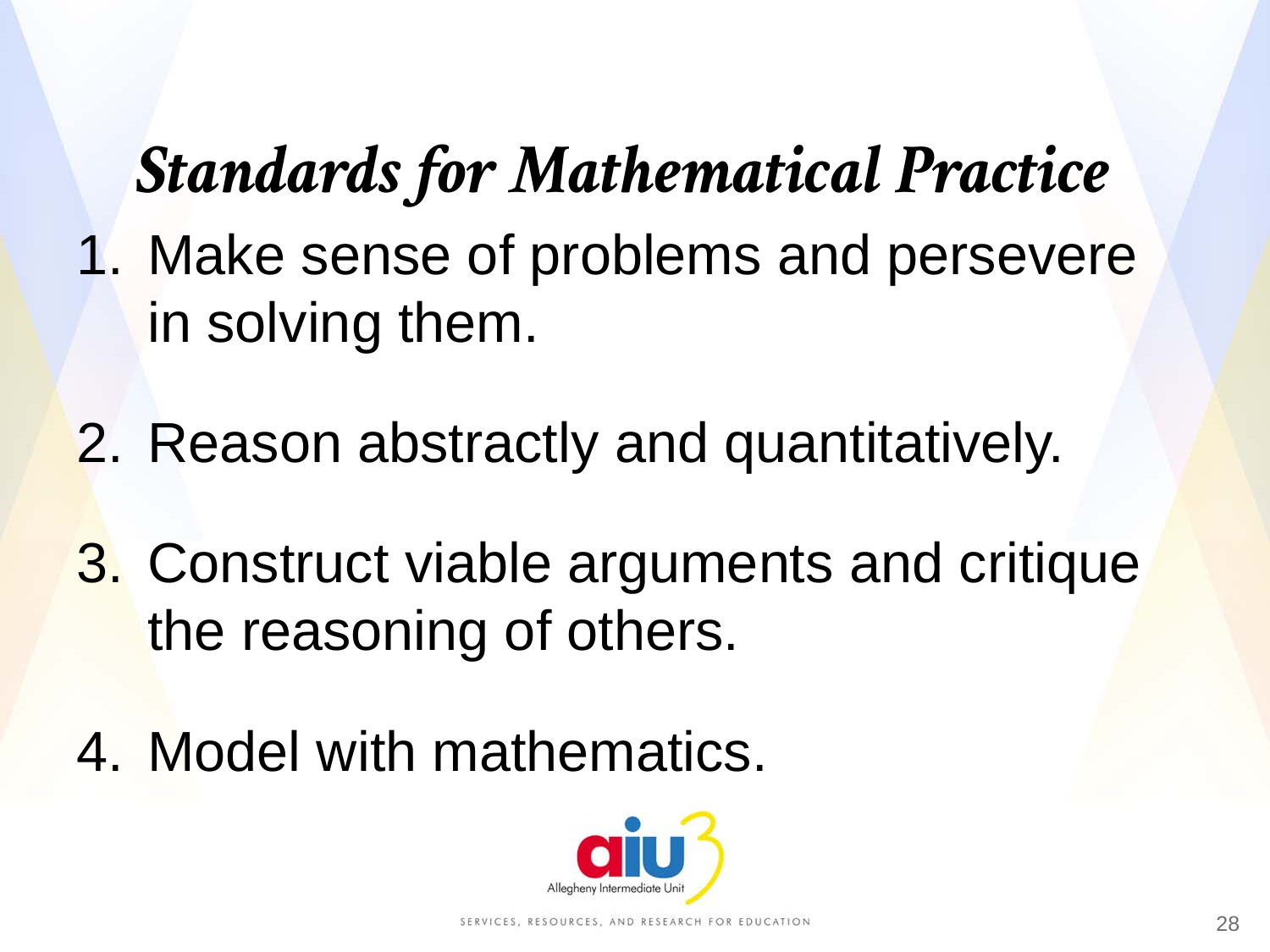

Standards for Mathematical Practice
Make sense of problems and persevere in solving them.
Reason abstractly and quantitatively.
Construct viable arguments and critique the reasoning of others.
Model with mathematics.

28